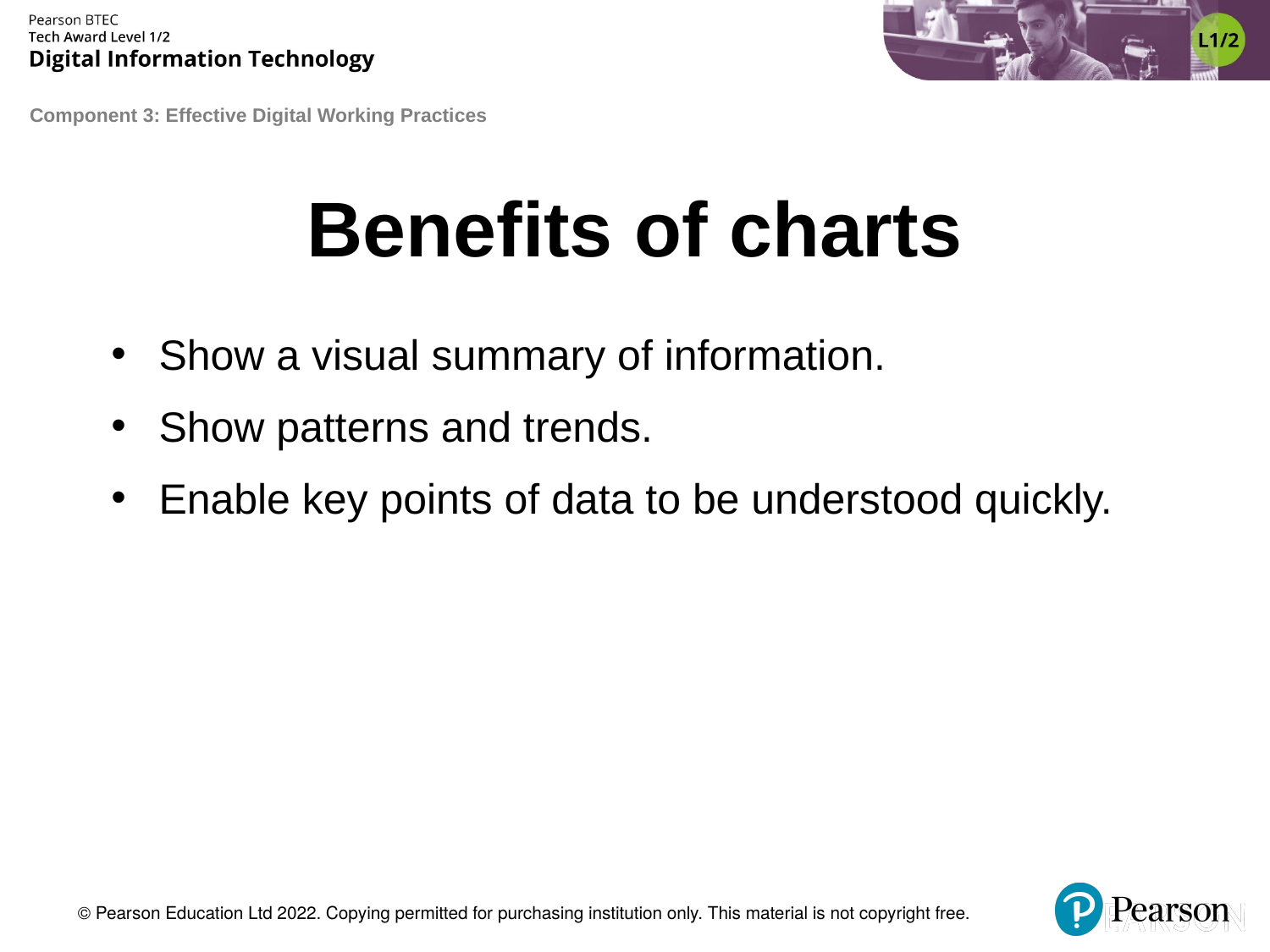

# Benefits of charts
Show a visual summary of information.
Show patterns and trends.
Enable key points of data to be understood quickly.
© Pearson Education Ltd 2022. Copying permitted for purchasing institution only. This material is not copyright free.